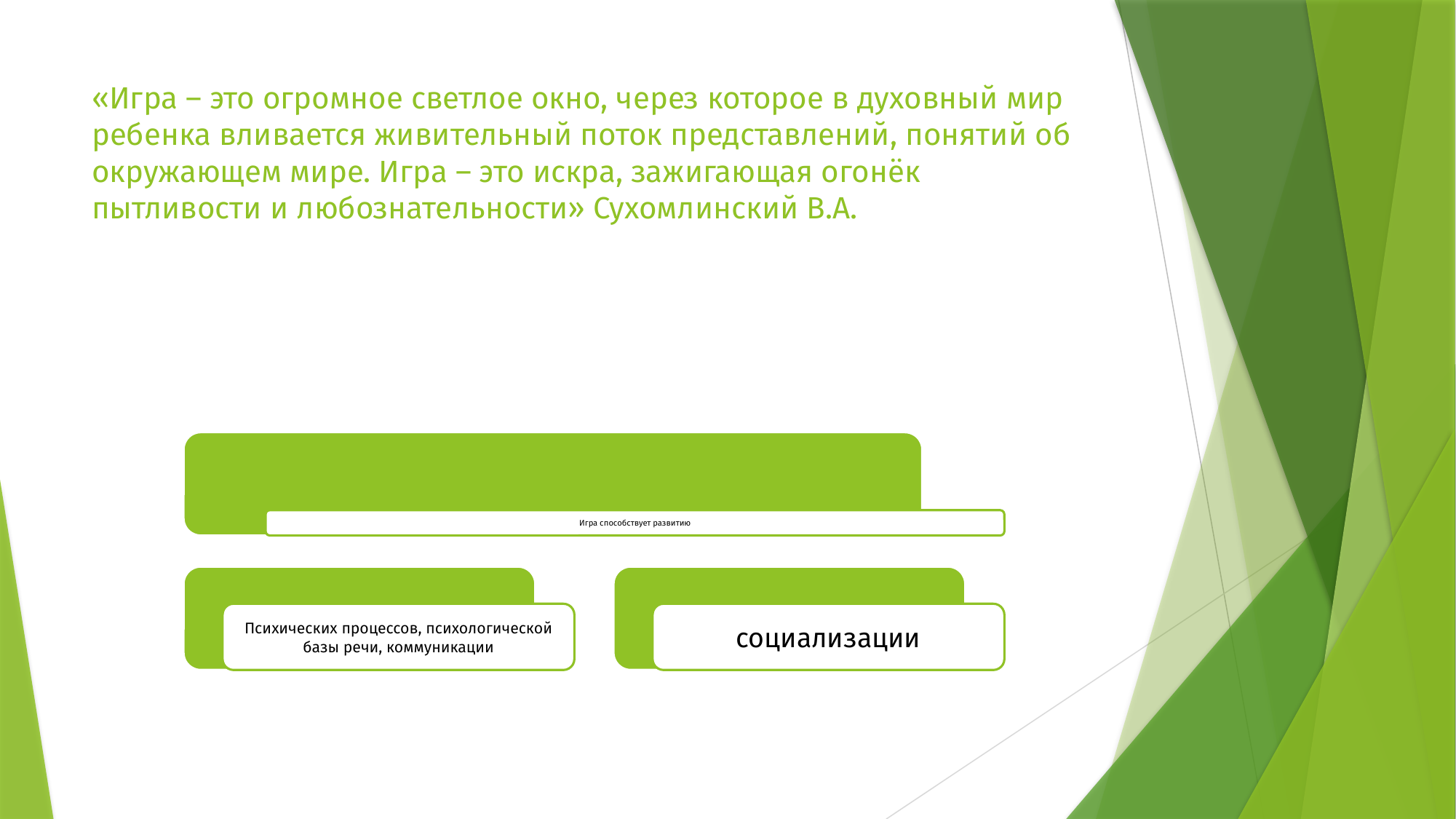

# «Игра – это огромное светлое окно, через которое в духовный мир ребенка вливается живительный поток представлений, понятий об окружающем мире. Игра – это искра, зажигающая огонёк пытливости и любознательности» Сухомлинский В.А.
Игра способствует развитию
Психических процессов, психологической базы речи, коммуникации
социализации